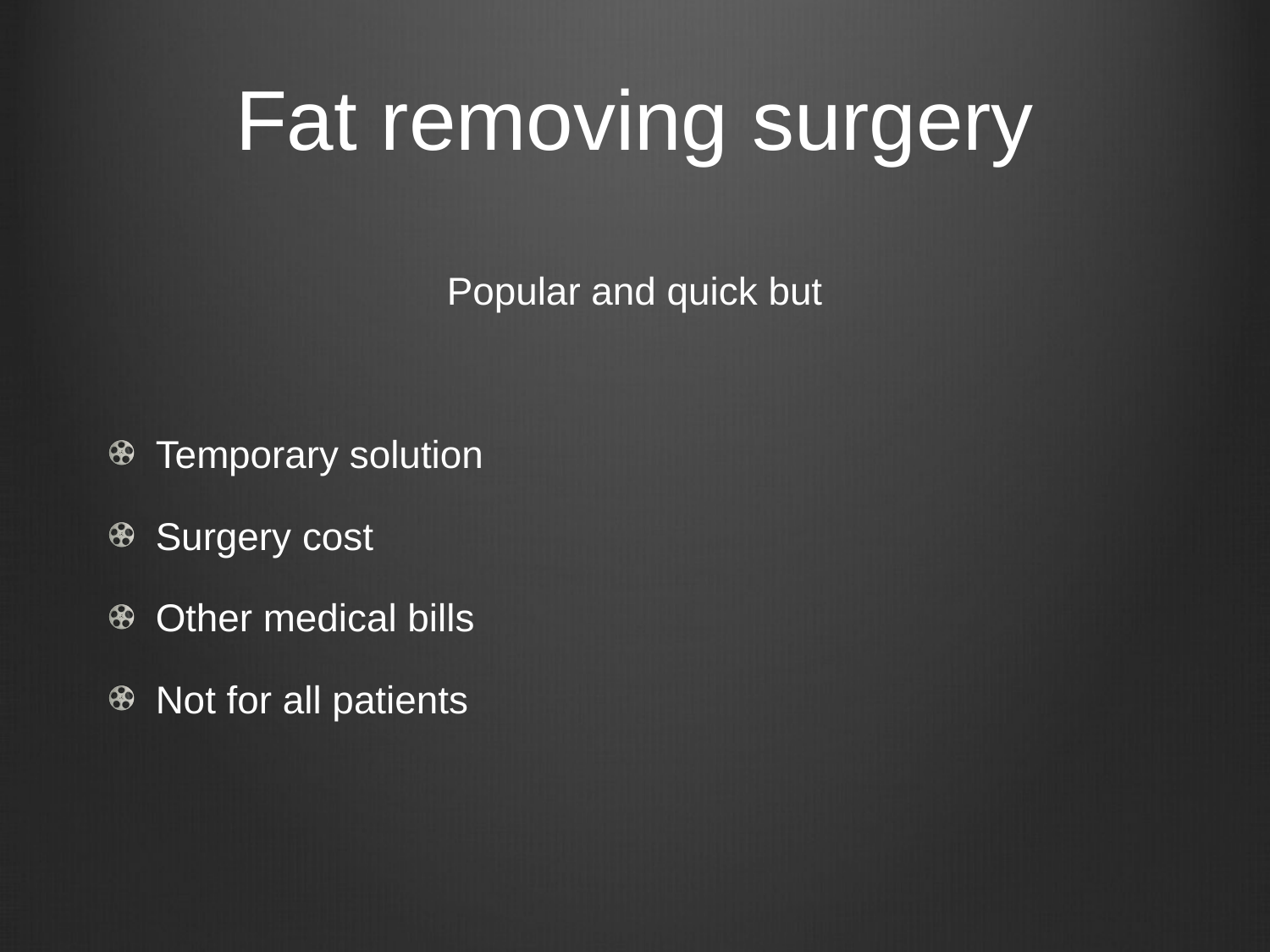

# Fat removing surgery
Popular and quick but

Temporary solution
Surgery cost
Other medical bills
Not for all patients